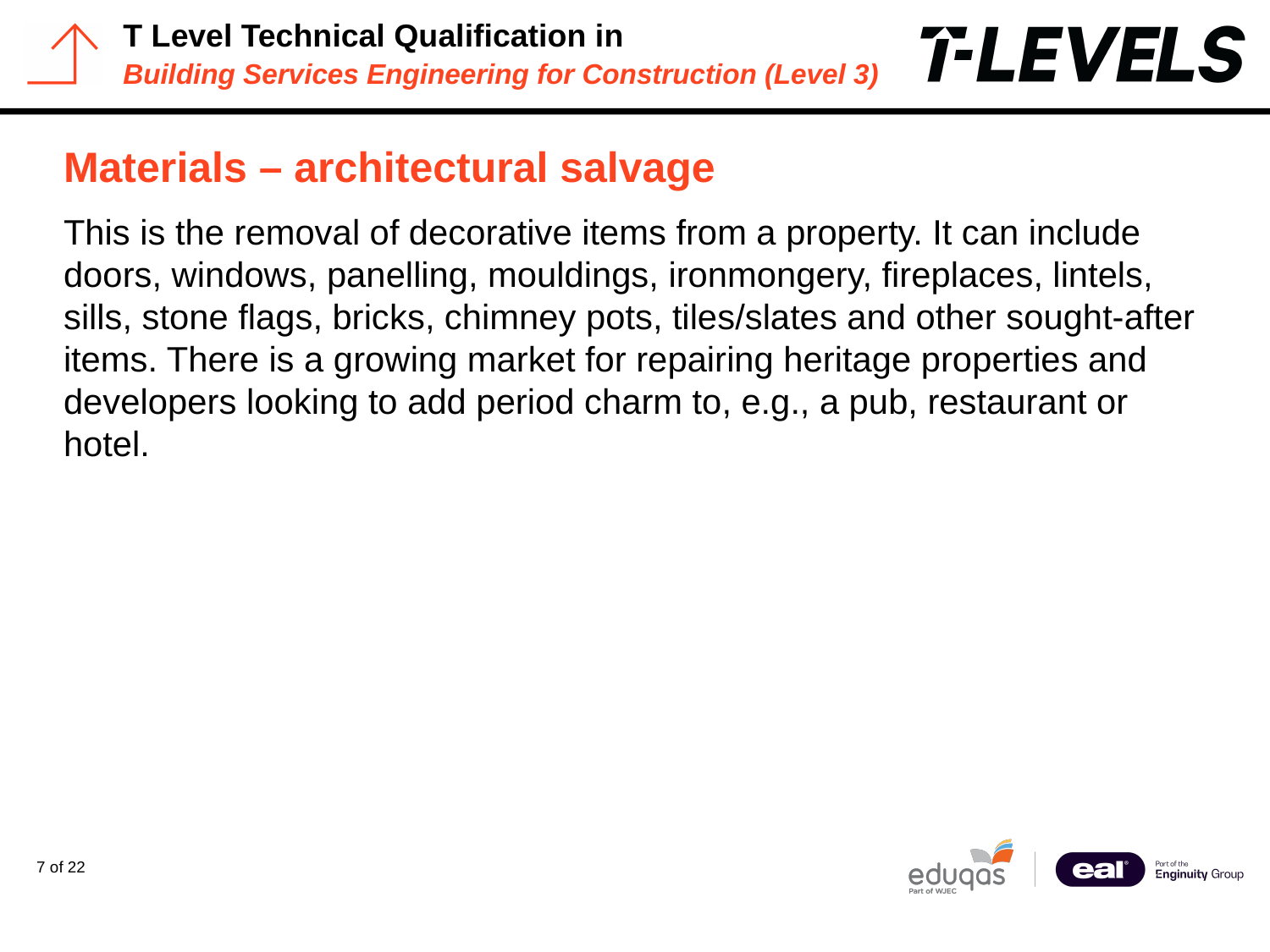

# Materials – architectural salvage
This is the removal of decorative items from a property. It can include doors, windows, panelling, mouldings, ironmongery, fireplaces, lintels, sills, stone flags, bricks, chimney pots, tiles/slates and other sought-after items. There is a growing market for repairing heritage properties and developers looking to add period charm to, e.g., a pub, restaurant or hotel.